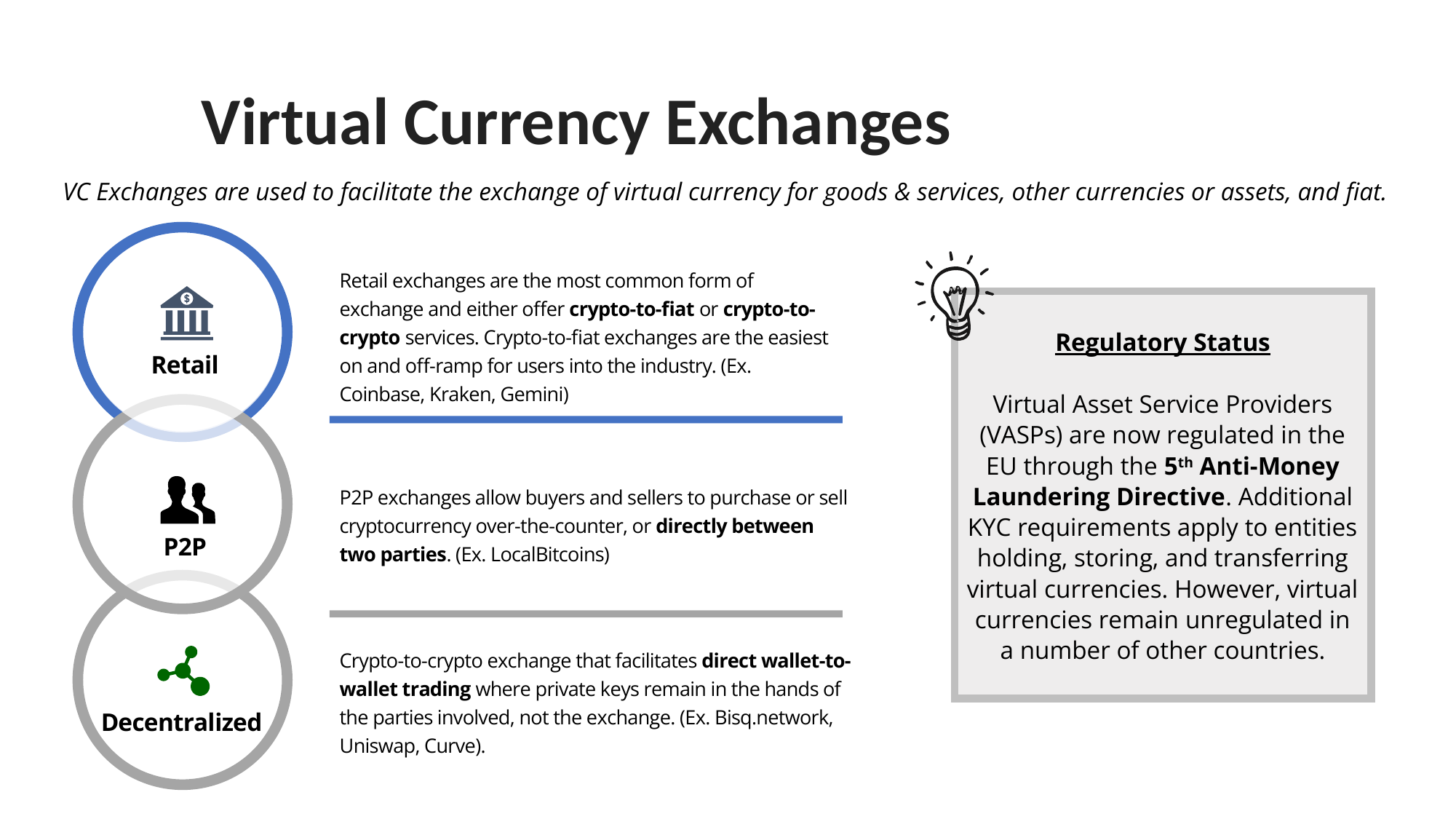

# Virtual Currency Exchanges
VC Exchanges are used to facilitate the exchange of virtual currency for goods & services, other currencies or assets, and fiat.

Retail exchanges are the most common form of exchange and either offer crypto-to-fiat or crypto-to-crypto services. Crypto-to-fiat exchanges are the easiest on and off-ramp for users into the industry. (Ex. Coinbase, Kraken, Gemini)

Regulatory Status

Virtual Asset Service Providers (VASPs) are now regulated in the EU through the 5th Anti-Money Laundering Directive. Additional KYC requirements apply to entities holding, storing, and transferring virtual currencies. However, virtual currencies remain unregulated in a number of other countries.
Retail

P2P exchanges allow buyers and sellers to purchase or sell cryptocurrency over-the-counter, or directly between two parties. (Ex. LocalBitcoins)
P2P

Crypto-to-crypto exchange that facilitates direct wallet-to-wallet trading where private keys remain in the hands of the parties involved, not the exchange. (Ex. Bisq.network, Uniswap, Curve).

Decentralized
40